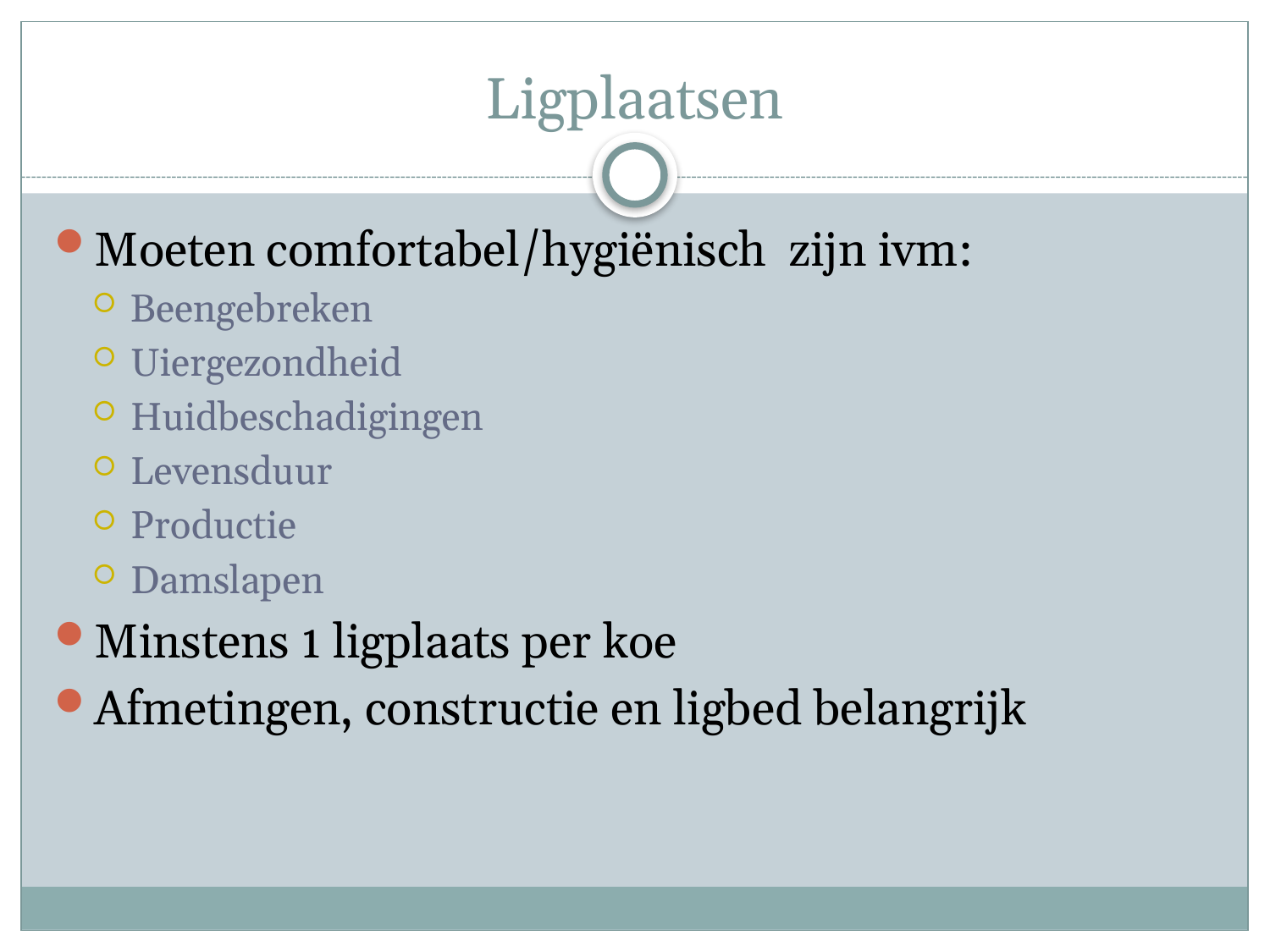

# Ligplaatsen
Moeten comfortabel/hygiënisch  zijn ivm:
Beengebreken
Uiergezondheid
Huidbeschadigingen
Levensduur
Productie
Damslapen
Minstens 1 ligplaats per koe
Afmetingen, constructie en ligbed belangrijk